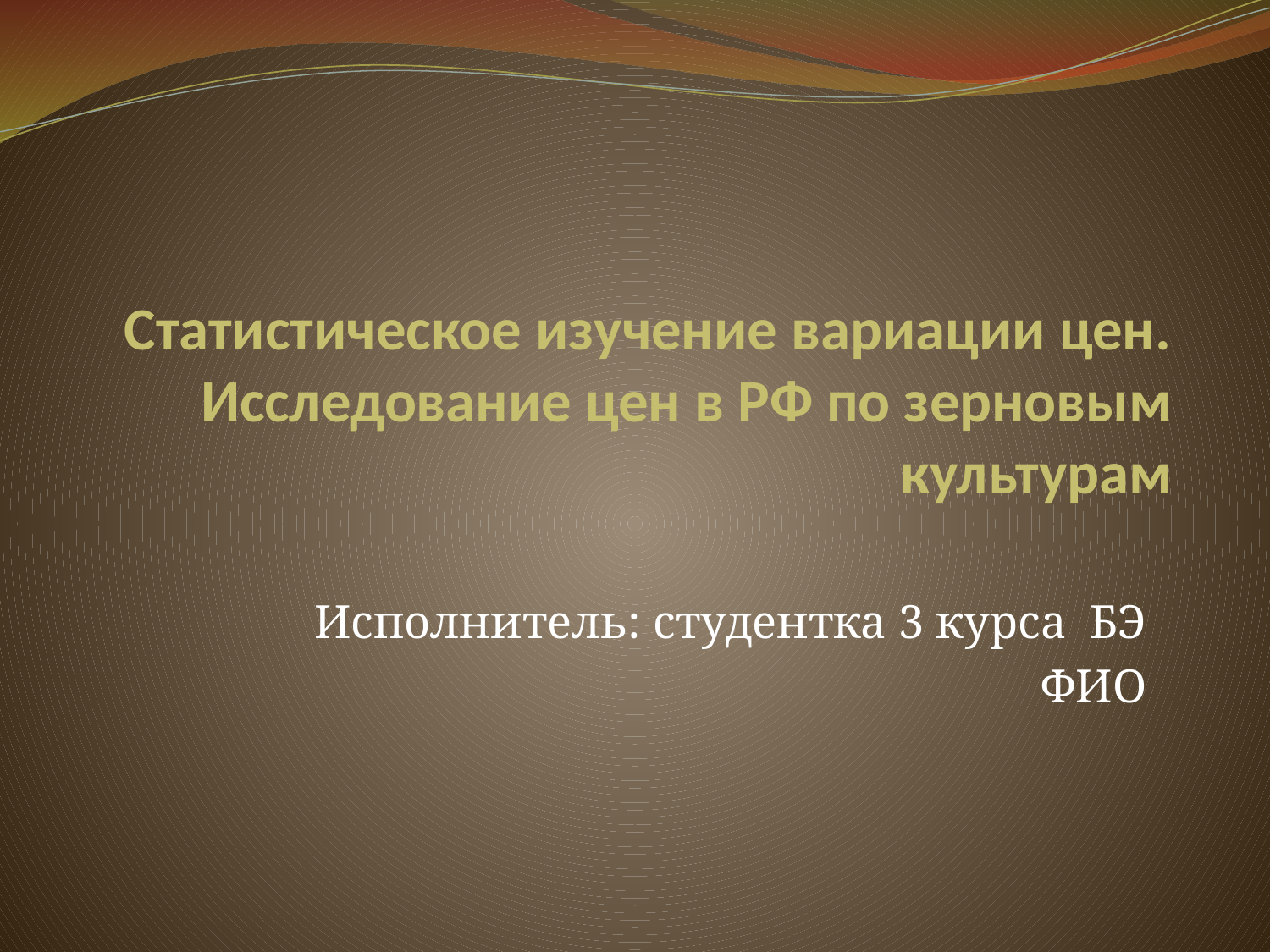

# Статистическое изучение вариации цен. Исследование цен в РФ по зерновым культурам
Исполнитель: студентка 3 курса  БЭ
ФИО